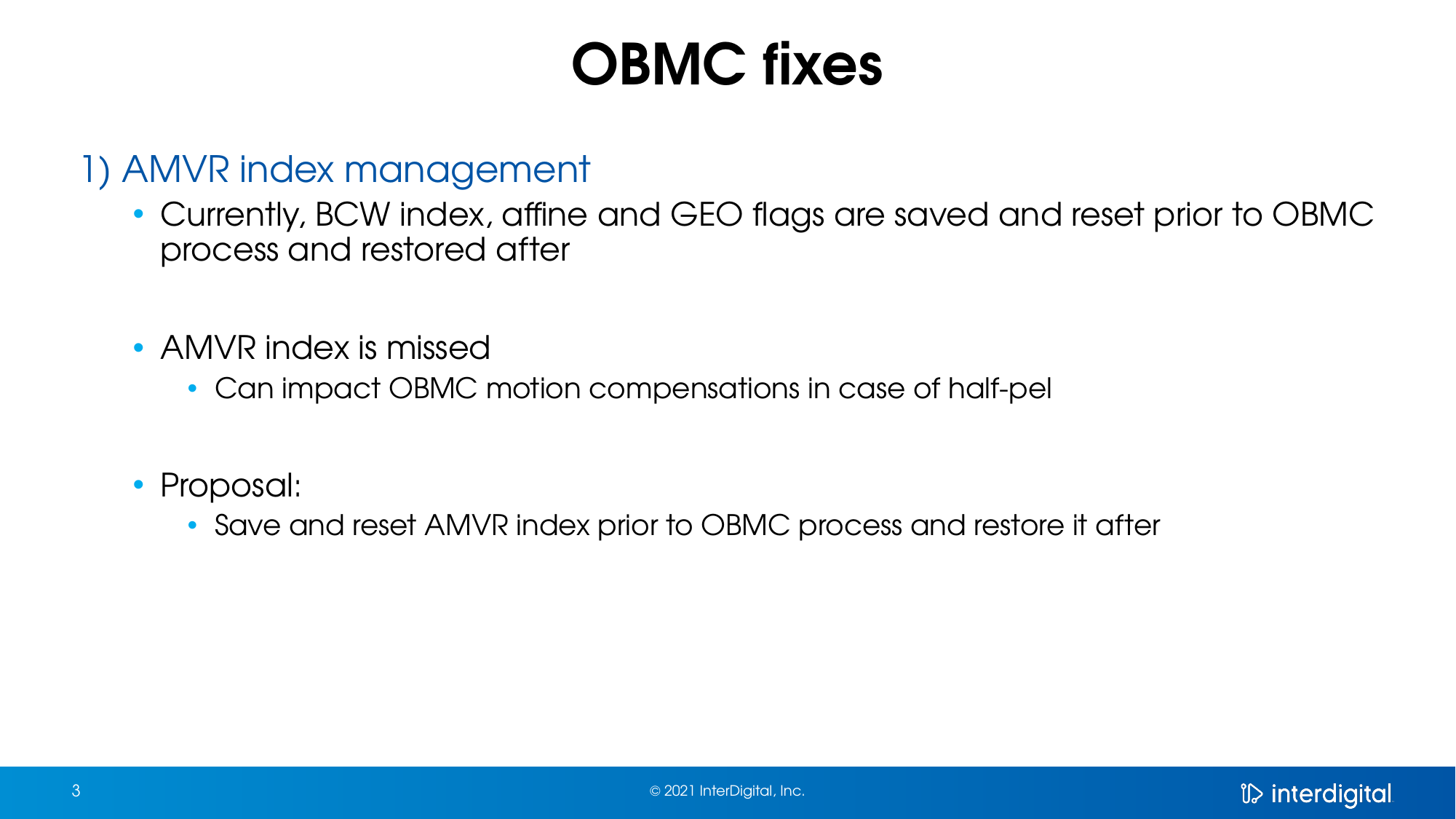

# OBMC fixes
1) AMVR index management
Currently, BCW index, affine and GEO flags are saved and reset prior to OBMC process and restored after

AMVR index is missed
Can impact OBMC motion compensations in case of half-pel

Proposal:
Save and reset AMVR index prior to OBMC process and restore it after
3
© 2021 InterDigital, Inc.